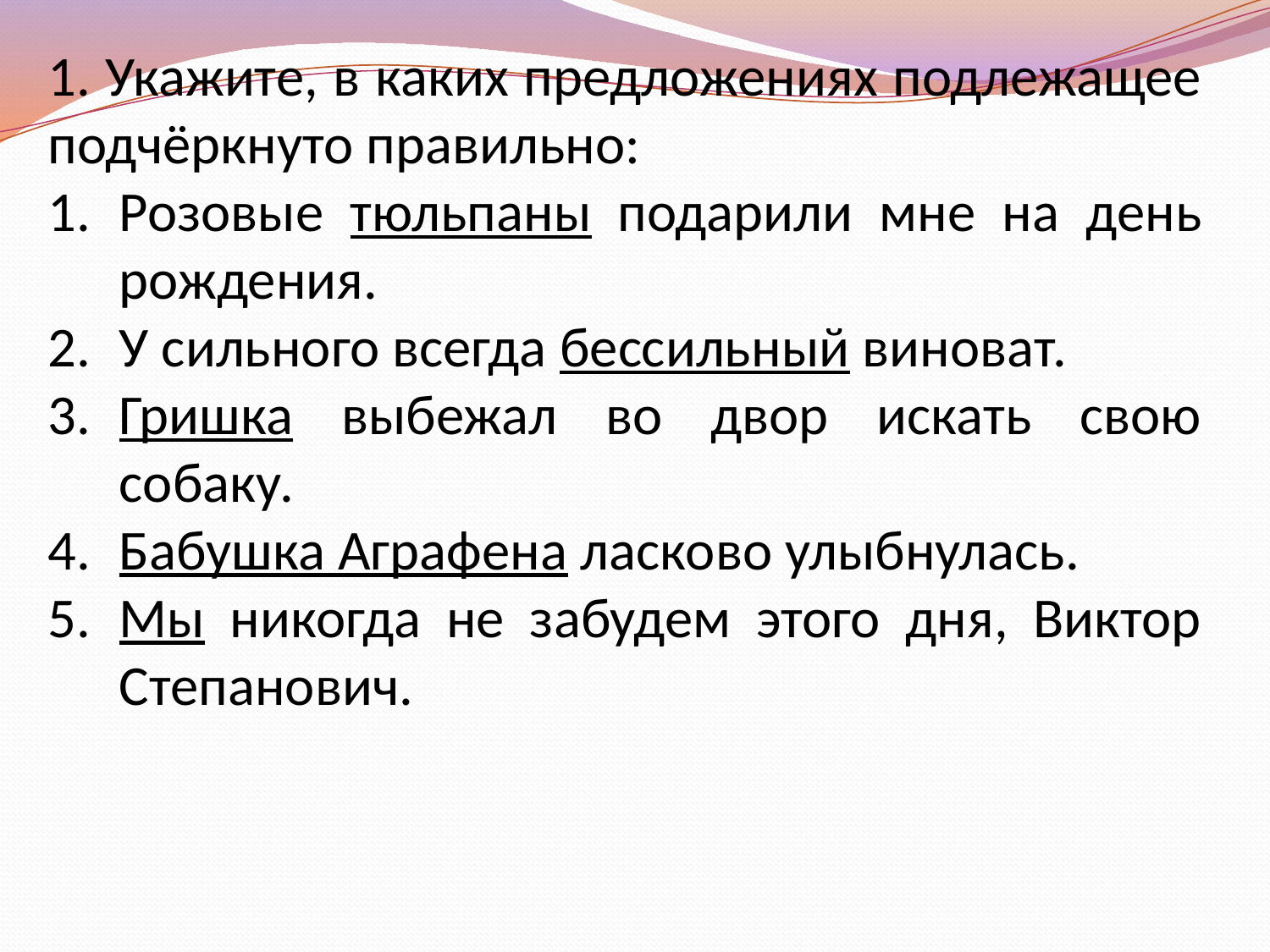

1. Укажите, в каких предложениях подлежащее подчёркнуто правильно:
Розовые тюльпаны подарили мне на день рождения.
У сильного всегда бессильный виноват.
Гришка выбежал во двор искать свою собаку.
Бабушка Аграфена ласково улыбнулась.
Мы никогда не забудем этого дня, Виктор Степанович.